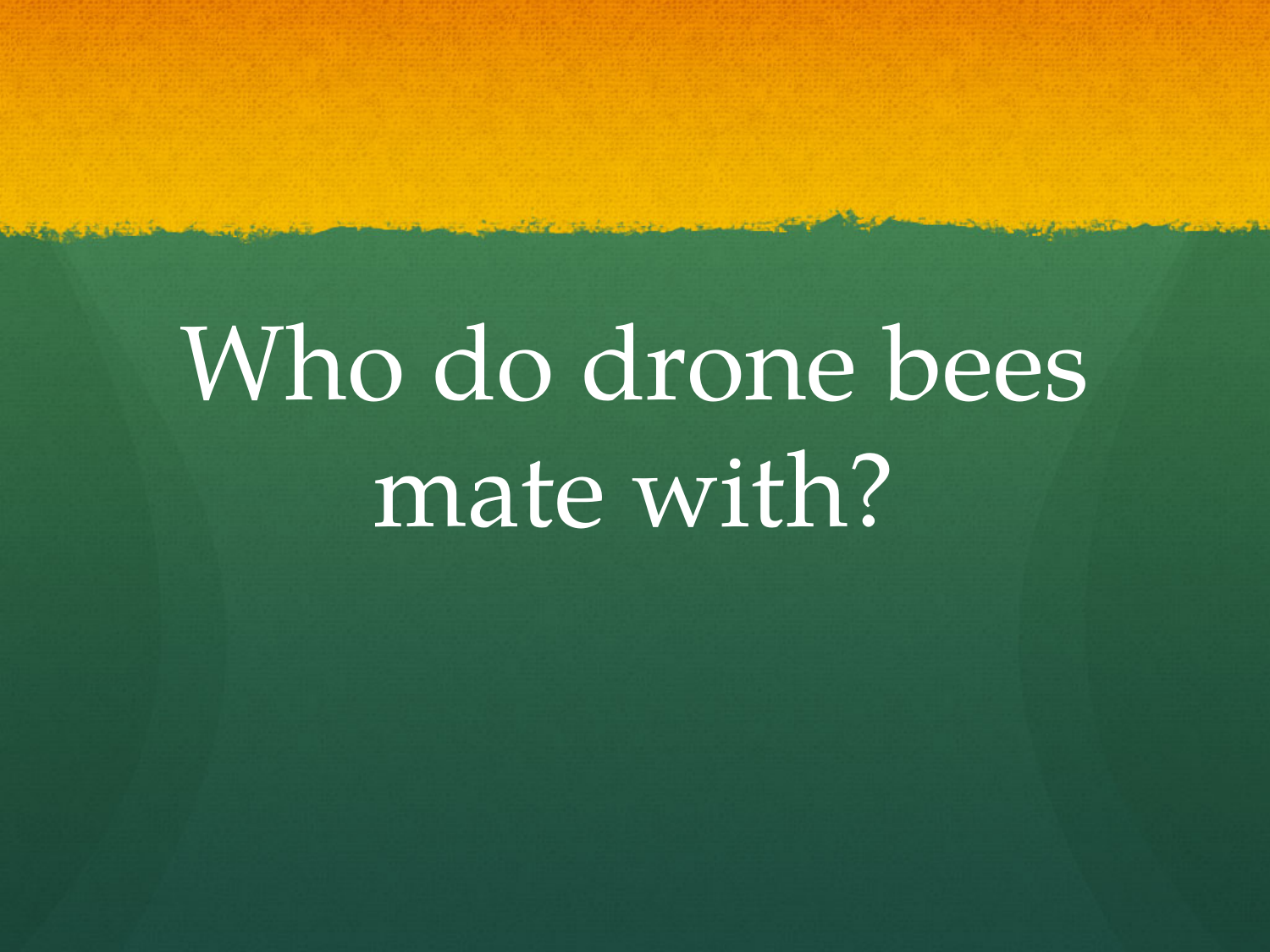

#
Who do drone bees mate with?